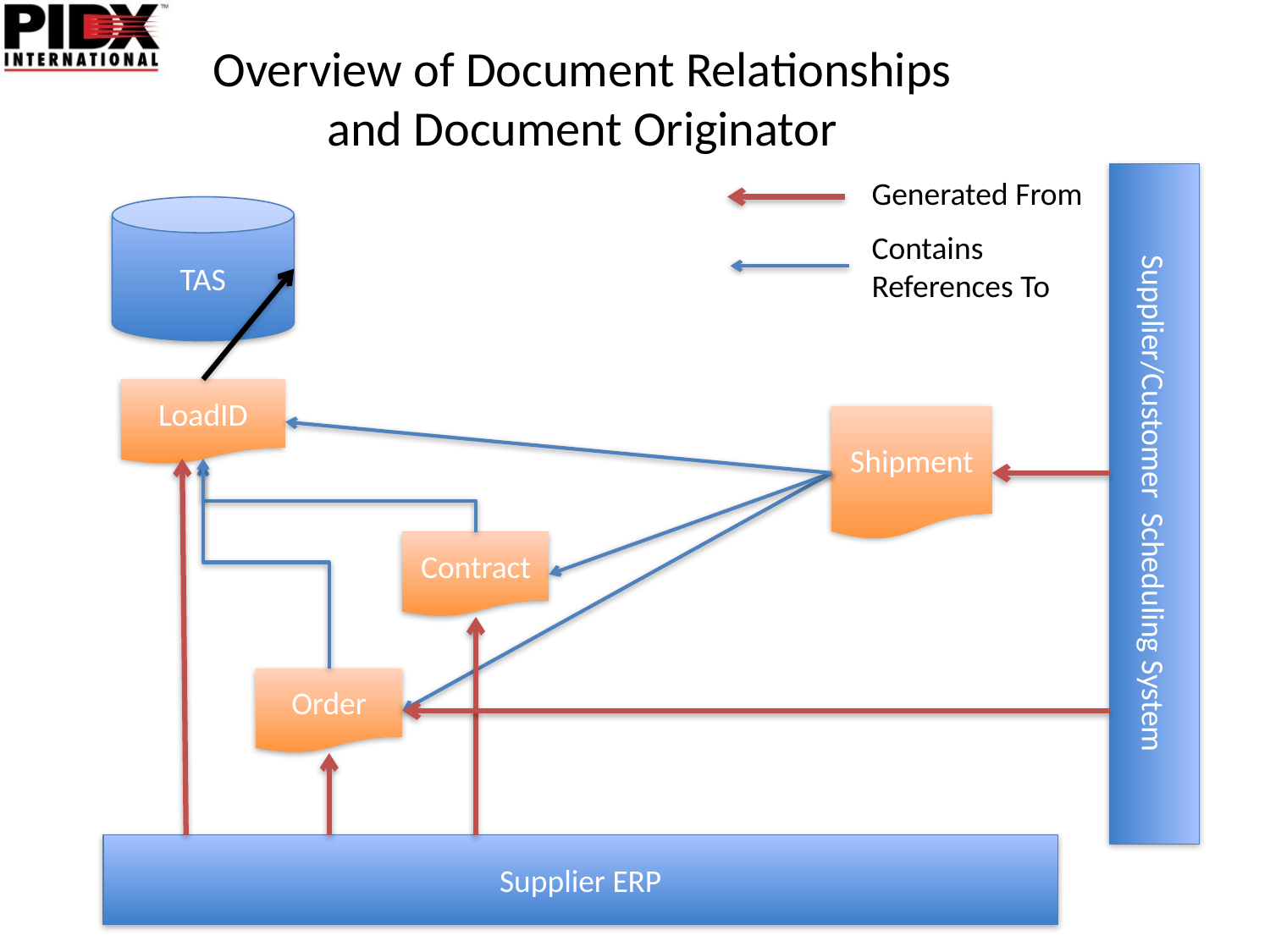

# Overview of Document Relationships and Document Originator
Generated From
TAS
Contains
References To
LoadID
Shipment
Supplier/Customer  Scheduling System
Contract
Order
Supplier ERP